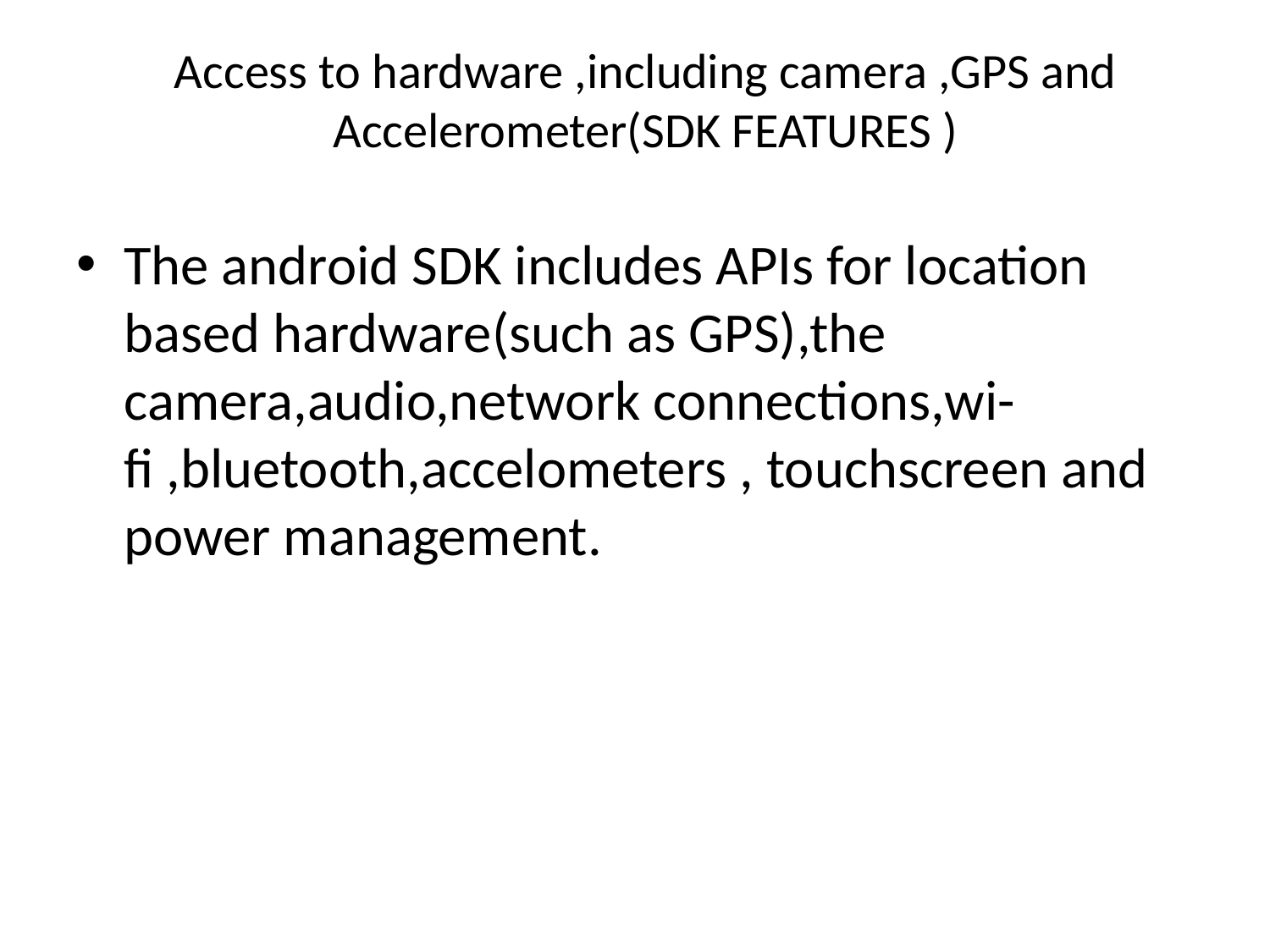

# Access to hardware ,including camera ,GPS and Accelerometer(SDK FEATURES )
The android SDK includes APIs for location based hardware(such as GPS),the camera,audio,network connections,wi-fi ,bluetooth,accelometers , touchscreen and power management.